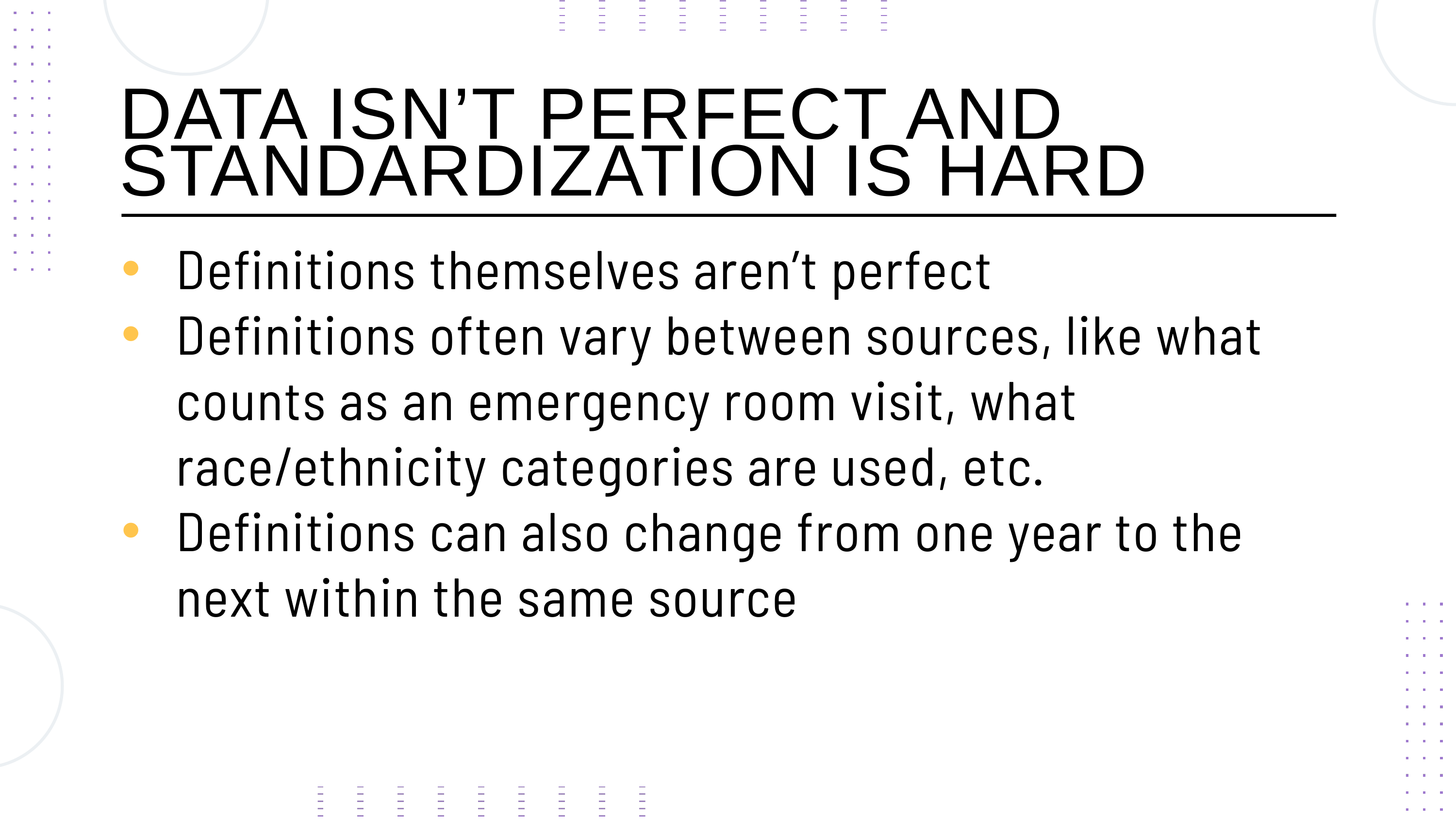

DATA ISN’T PERFECT AND STANDARDIZATION IS HARD

Definitions themselves aren’t perfect
Definitions often vary between sources, like what counts as an emergency room visit, what race/ethnicity categories are used, etc.
Definitions can also change from one year to the next within the same source